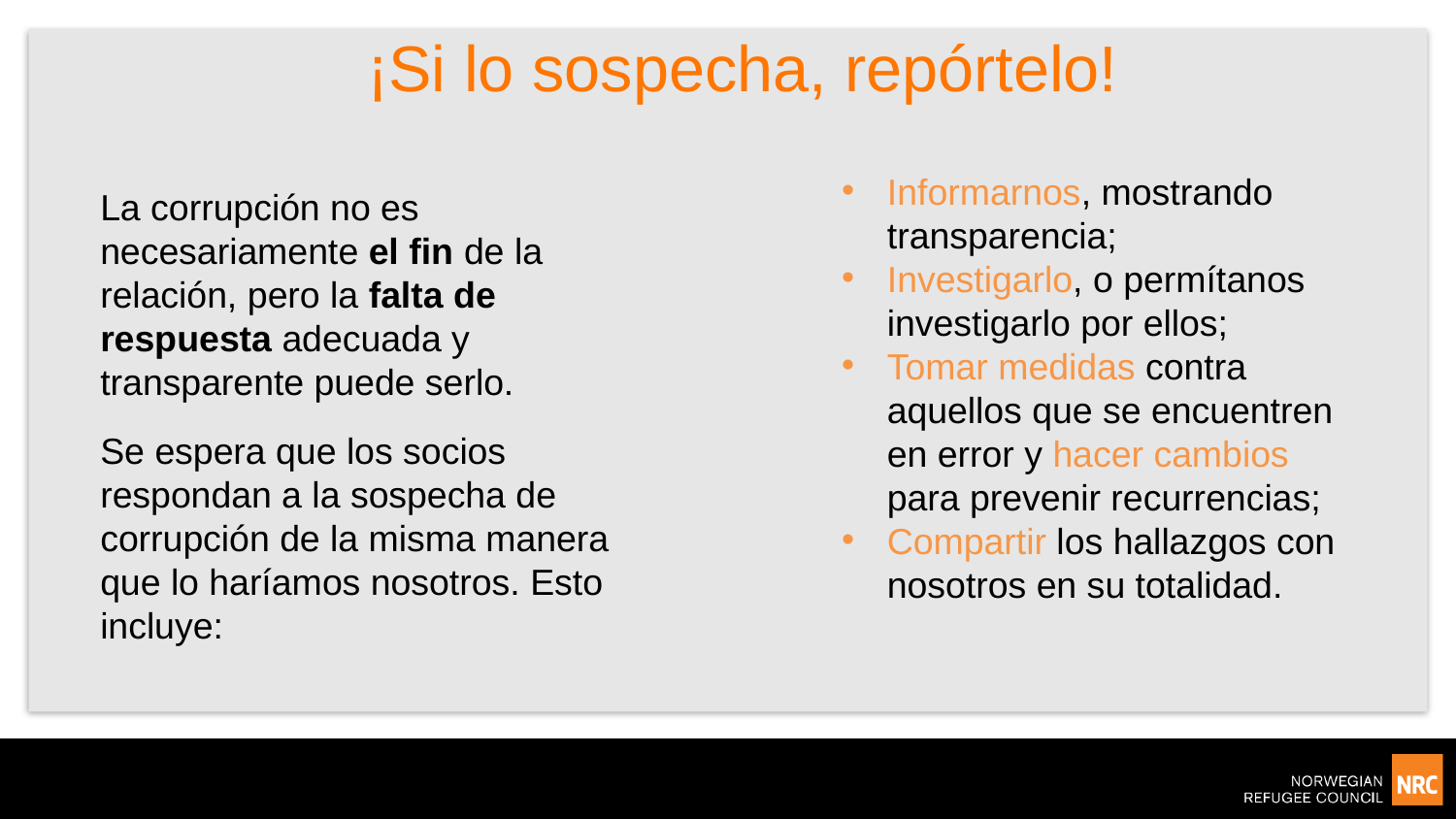

¡Si lo sospecha, repórtelo!
Informarnos, mostrando transparencia;
Investigarlo, o permítanos investigarlo por ellos;
Tomar medidas contra aquellos que se encuentren en error y hacer cambios para prevenir recurrencias;
Compartir los hallazgos con nosotros en su totalidad.
La corrupción no es necesariamente el fin de la relación, pero la falta de respuesta adecuada y transparente puede serlo.

Se espera que los socios respondan a la sospecha de corrupción de la misma manera que lo haríamos nosotros. Esto incluye: